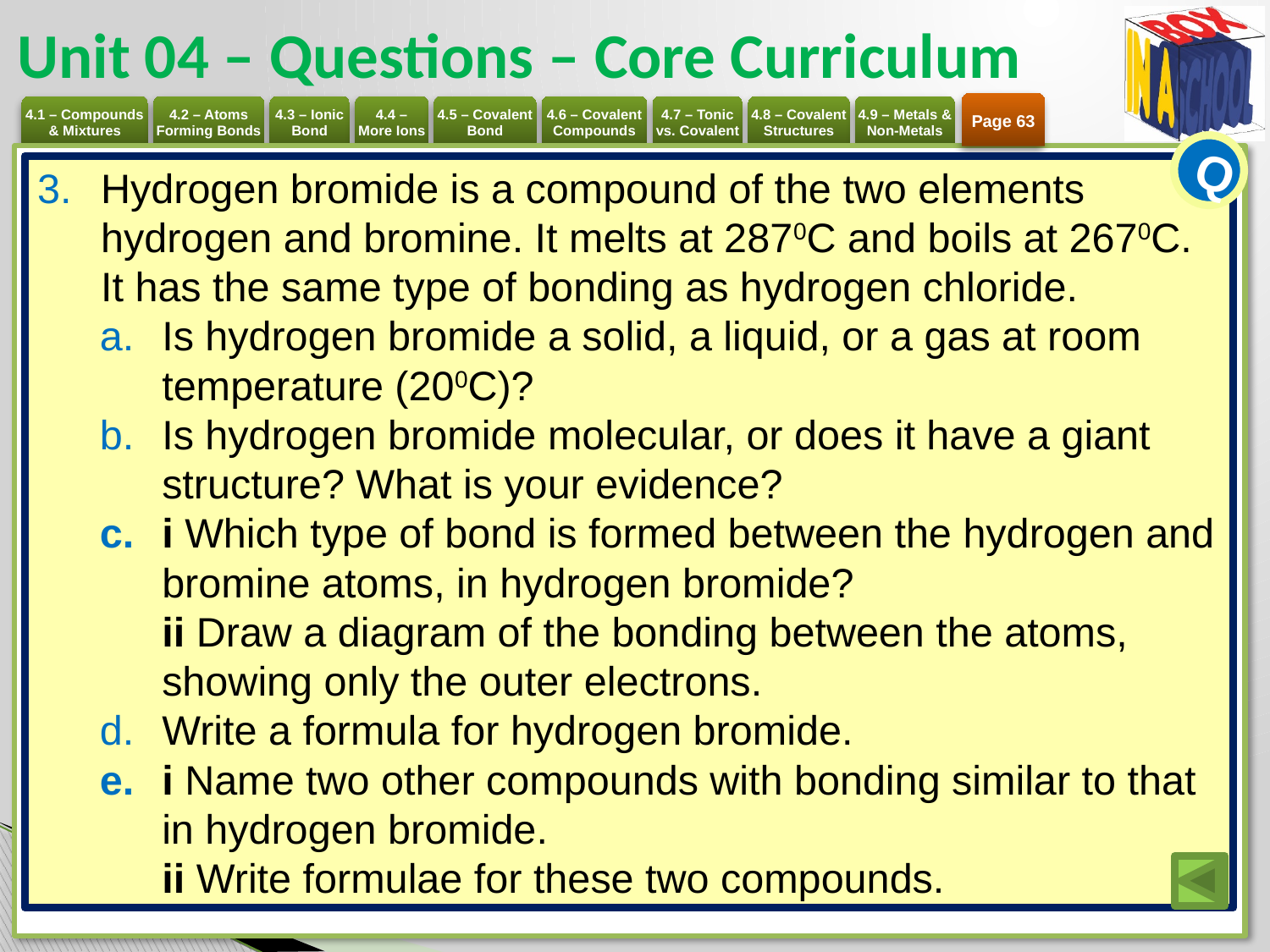

# Unit 04 – Questions – Core Curriculum
Page 63
Q
Hydrogen bromide is a compound of the two elements hydrogen and bromine. It melts at 2870C and boils at 2670C. It has the same type of bonding as hydrogen chloride.
Is hydrogen bromide a solid, a liquid, or a gas at room temperature (200C)?
Is hydrogen bromide molecular, or does it have a giant structure? What is your evidence?
i Which type of bond is formed between the hydrogen and bromine atoms, in hydrogen bromide?
ii Draw a diagram of the bonding between the atoms, showing only the outer electrons.
Write a formula for hydrogen bromide.
i Name two other compounds with bonding similar to that in hydrogen bromide.
ii Write formulae for these two compounds.